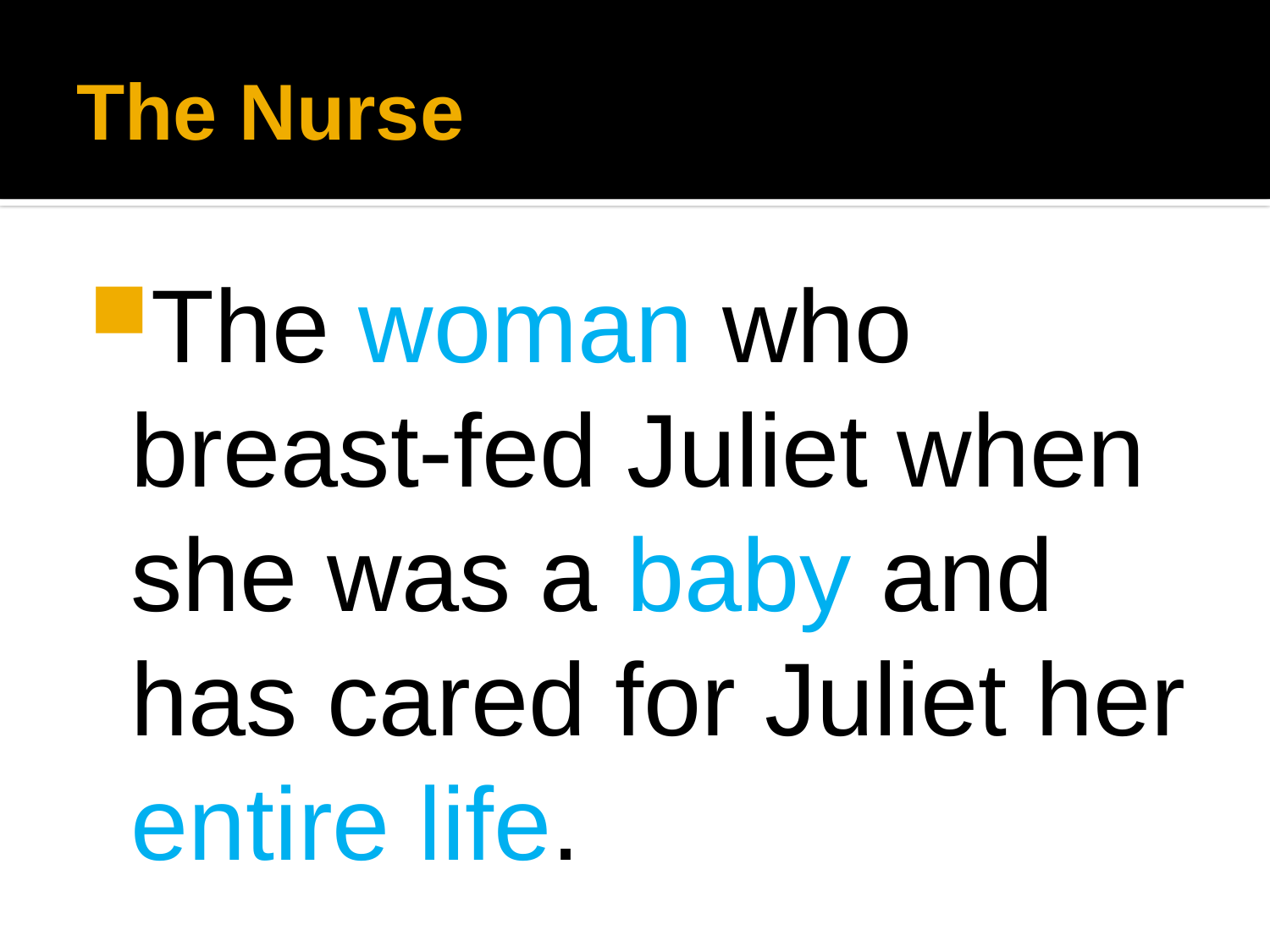

# The Nurse
The woman who breast-fed Juliet when she was a baby and has cared for Juliet her entire life.